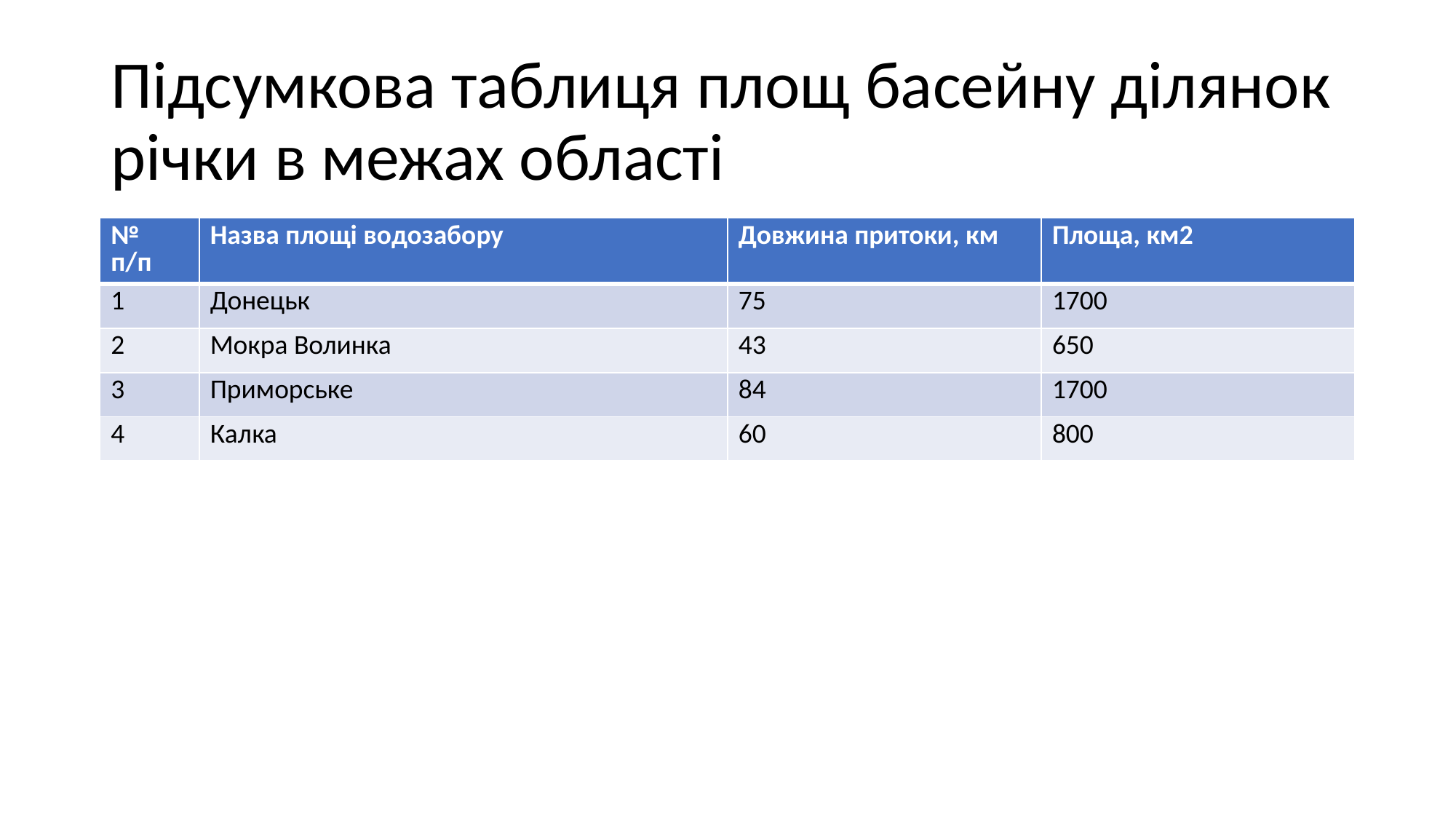

# Підсумкова таблиця площ басейну ділянок річки в межах області
| № п/п | Назва площі водозабору | Довжина притоки, км | Площа, км2 |
| --- | --- | --- | --- |
| 1 | Донецьк | 75 | 1700 |
| 2 | Мокра Волинка | 43 | 650 |
| 3 | Приморське | 84 | 1700 |
| 4 | Калка | 60 | 800 |